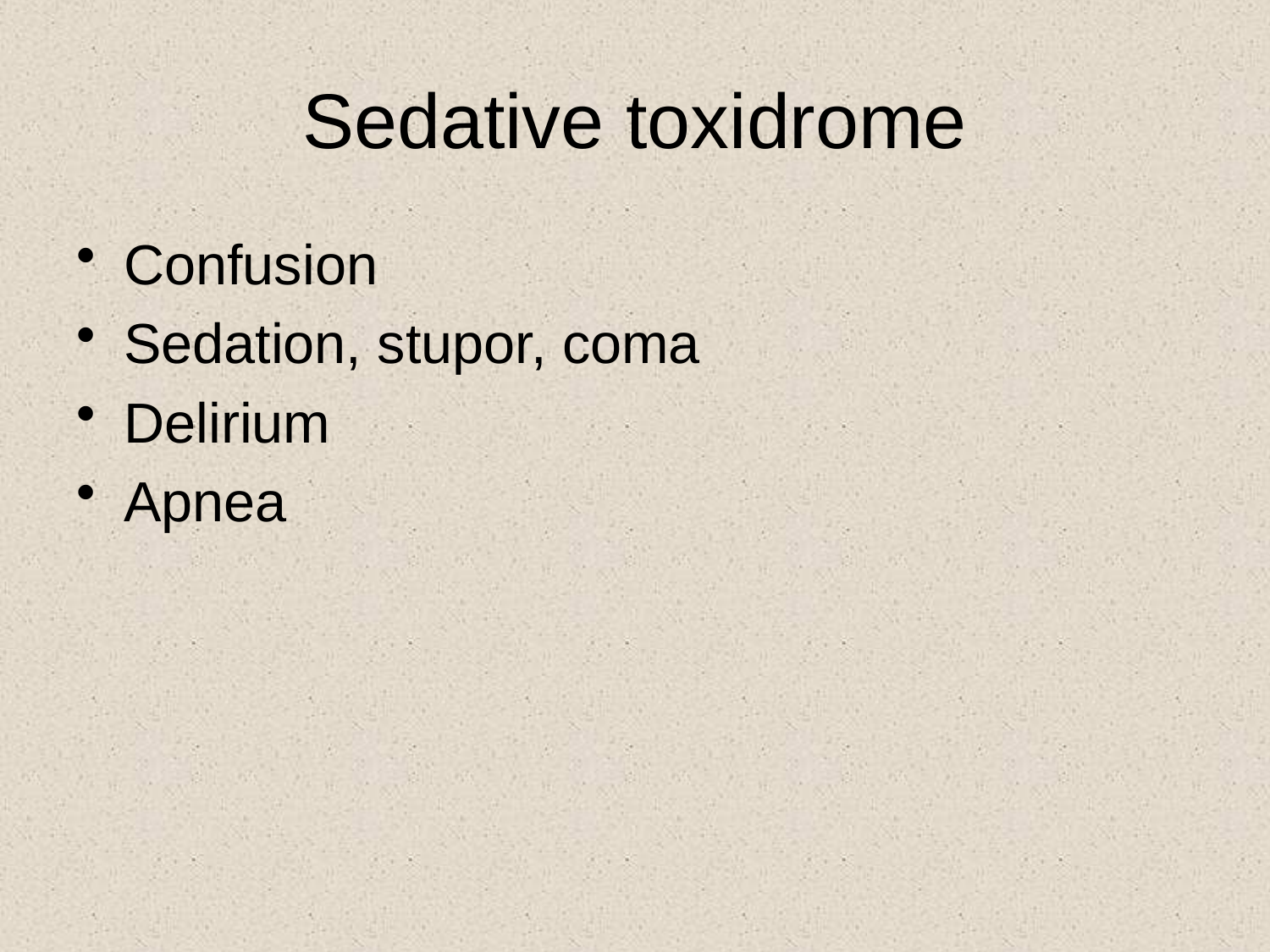

# Sedative toxidrome
Confusion
Sedation, stupor, coma
Delirium
Apnea